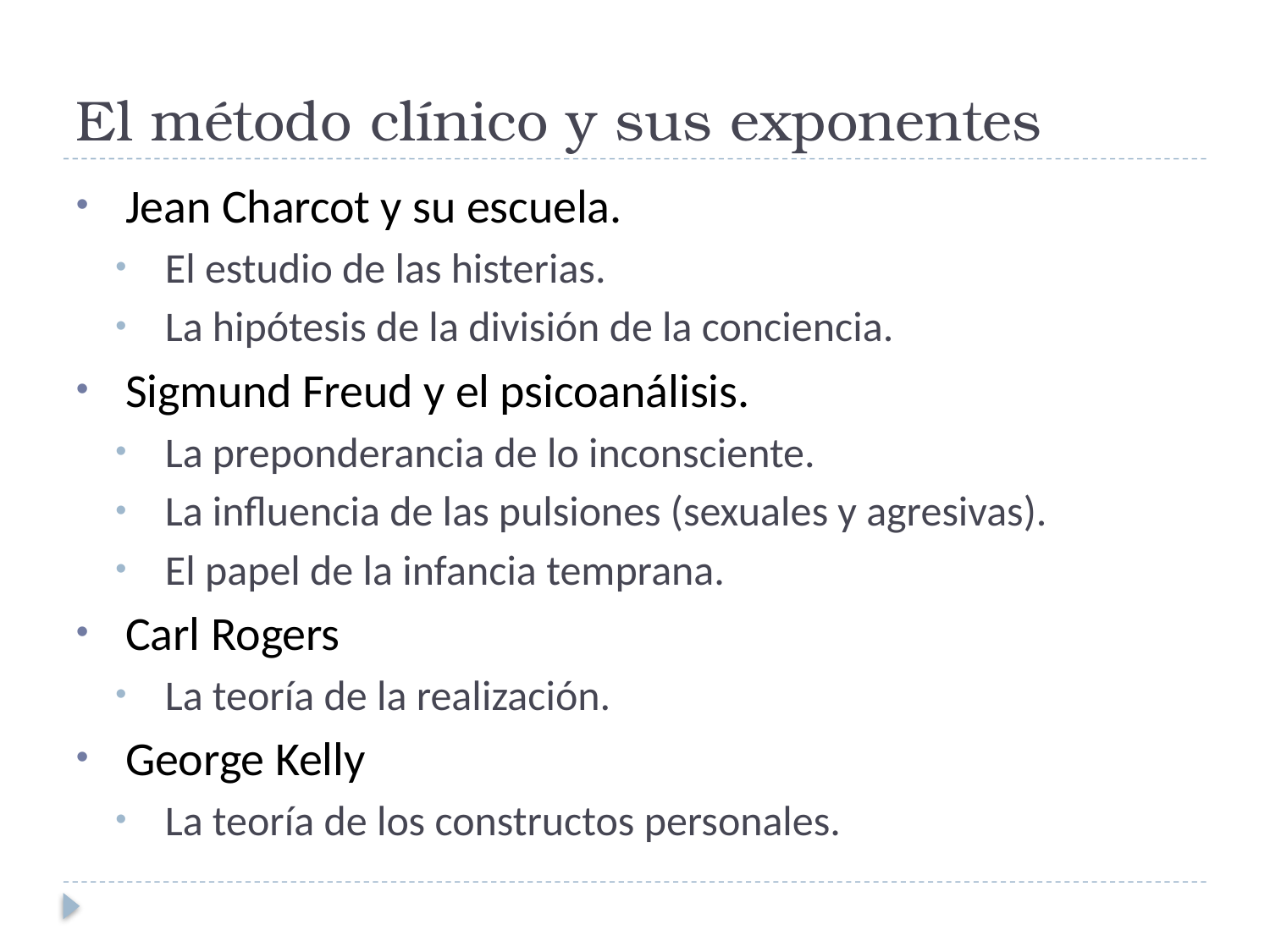

# El método clínico y sus exponentes
Jean Charcot y su escuela.
El estudio de las histerias.
La hipótesis de la división de la conciencia.
Sigmund Freud y el psicoanálisis.
La preponderancia de lo inconsciente.
La influencia de las pulsiones (sexuales y agresivas).
El papel de la infancia temprana.
Carl Rogers
La teoría de la realización.
George Kelly
La teoría de los constructos personales.